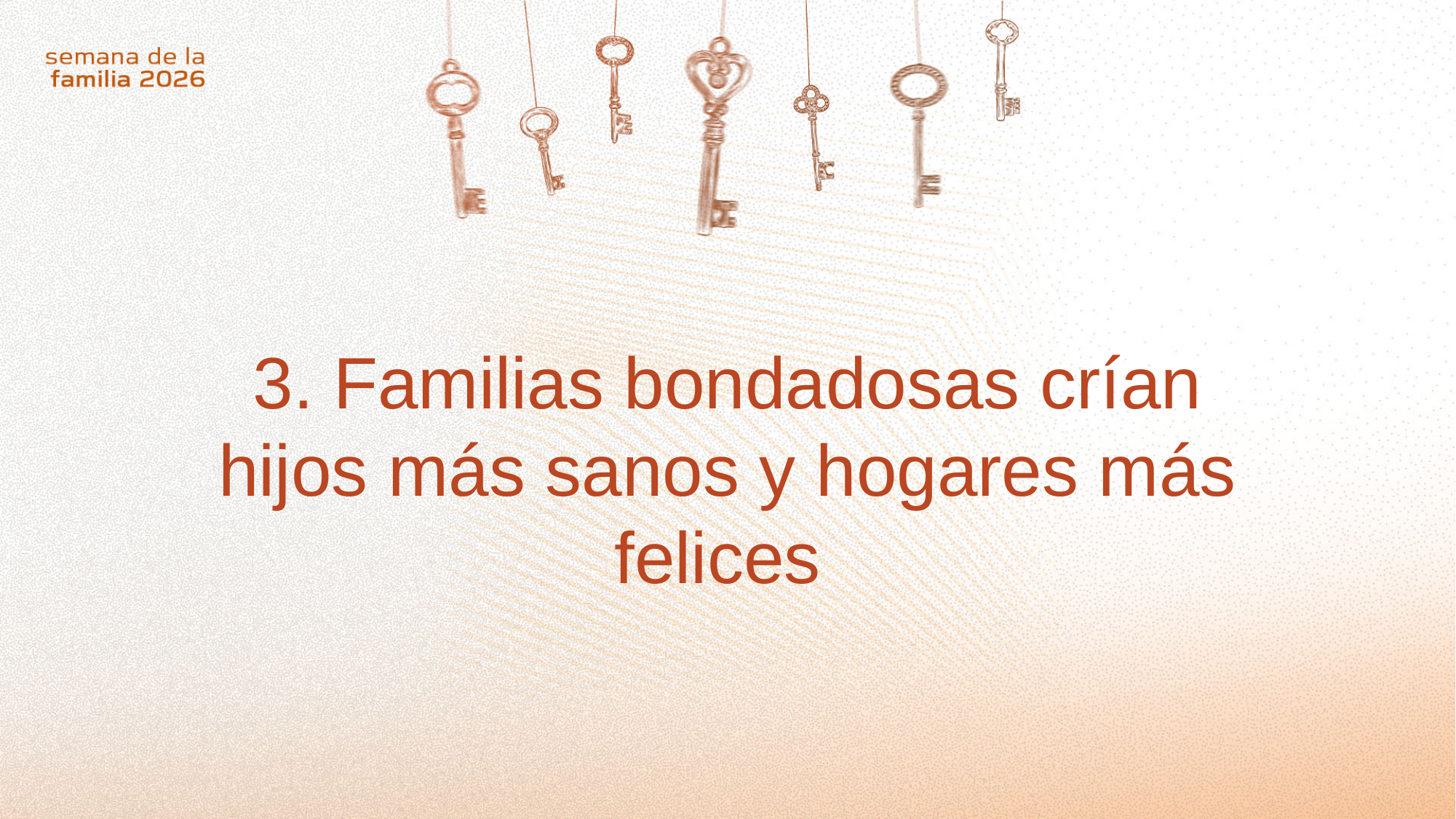

3. Familias bondadosas crían hijos más sanos y hogares más felices